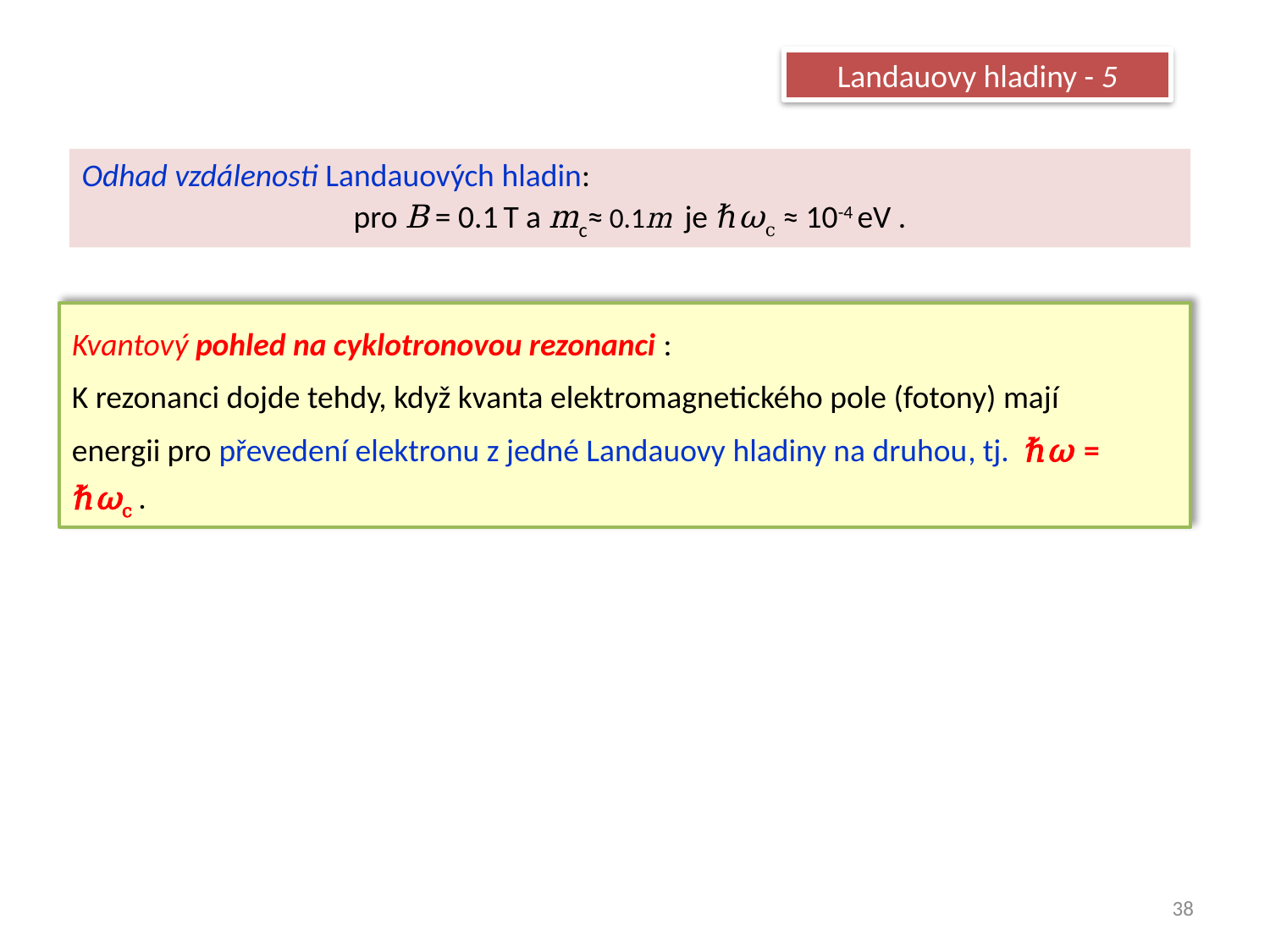

Landauovy hladiny - 5
Odhad vzdálenosti Landauových hladin:
pro B = 0.1 T a mc≈ 0.1m  je ℏωc ≈ 10-4 eV .
Kvantový pohled na cyklotronovou rezonanci :
K rezonanci dojde tehdy, když kvanta elektromagnetického pole (fotony) mají
energii pro převedení elektronu z jedné Landauovy hladiny na druhou, tj.  ℏω = ℏωc .
38